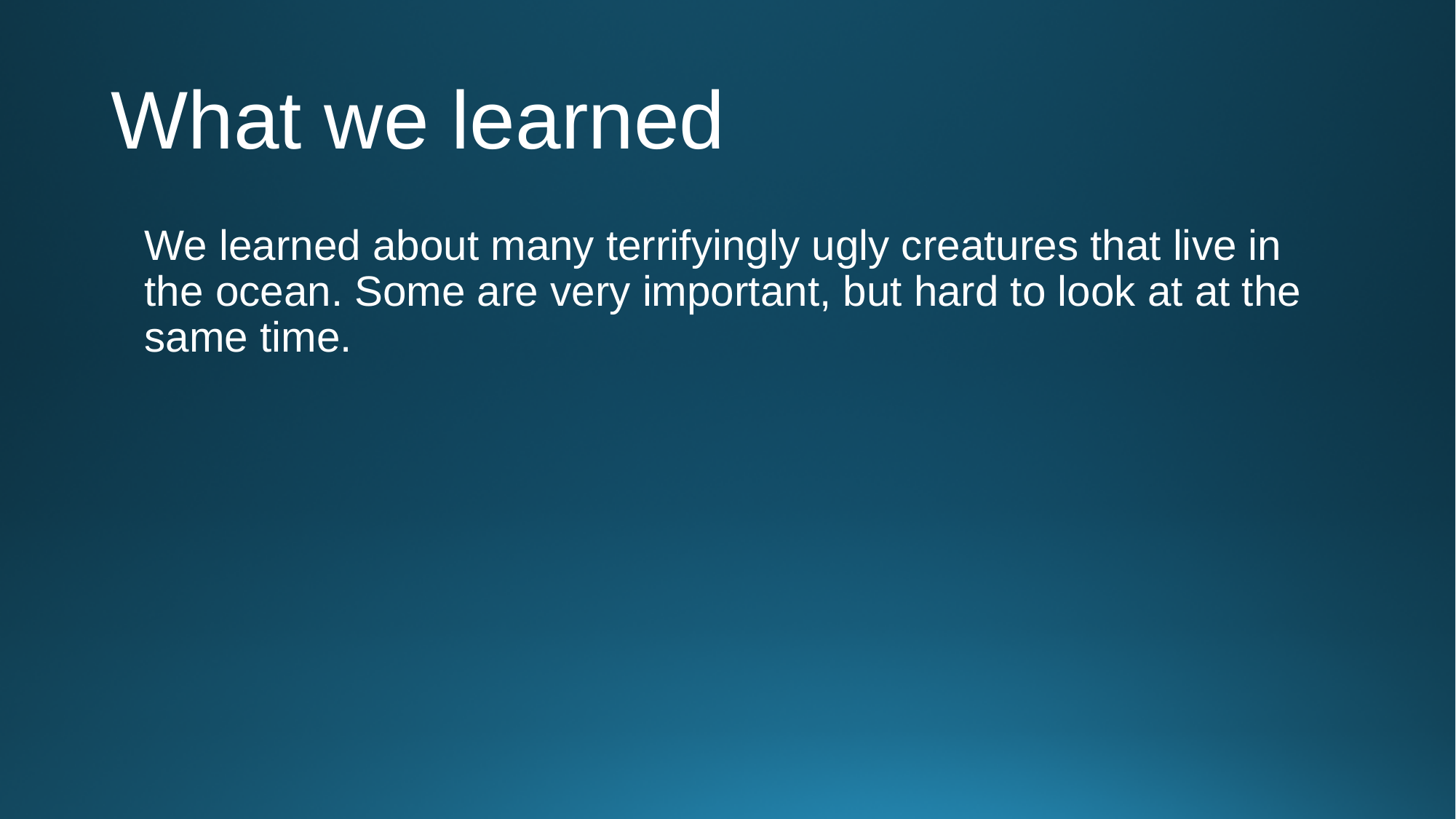

# What we learned
We learned about many terrifyingly ugly creatures that live in the ocean. Some are very important, but hard to look at at the same time.